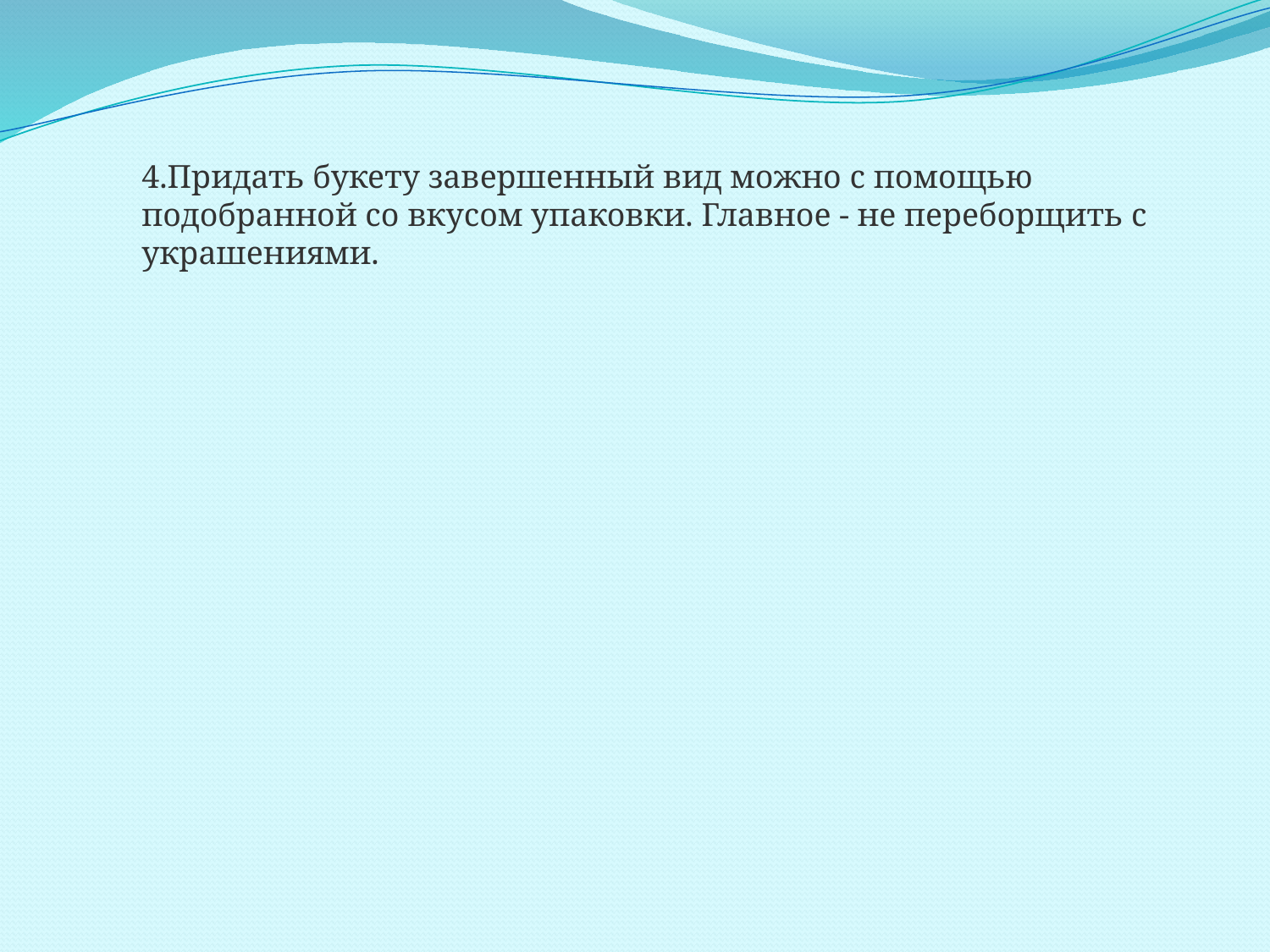

4.Придать букету завершенный вид можно с помощью подобранной со вкусом упаковки. Главное - не переборщить с украшениями.